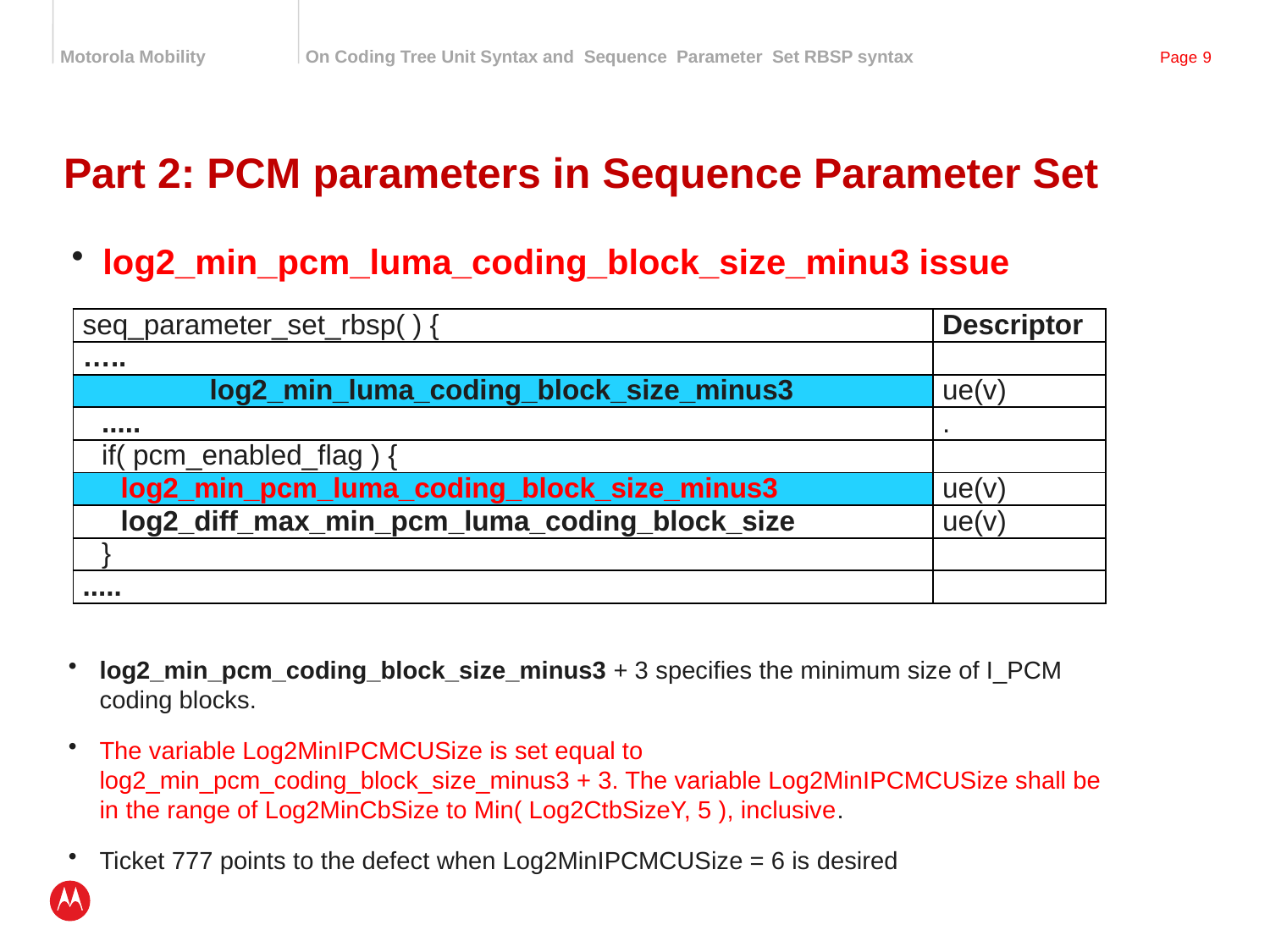

# Part 2: PCM parameters in Sequence Parameter Set
log2_min_pcm_luma_coding_block_size_minu3 issue

| seq\_parameter\_set\_rbsp( ) { | Descriptor |
| --- | --- |
| ….. |  |
| log2\_min\_luma\_coding\_block\_size\_minus3 | ue(v) |
| ..... | . |
| if( pcm\_enabled\_flag ) { |  |
| log2\_min\_pcm\_luma\_coding\_block\_size\_minus3 | ue(v) |
| log2\_diff\_max\_min\_pcm\_luma\_coding\_block\_size | ue(v) |
| } |  |
| ..... |  |
log2_min_pcm_coding_block_size_minus3 + 3 specifies the minimum size of I_PCM coding blocks.
The variable Log2MinIPCMCUSize is set equal to log2_min_pcm_coding_block_size_minus3 + 3. The variable Log2MinIPCMCUSize shall be in the range of Log2MinCbSize to Min( Log2CtbSizeY, 5 ), inclusive.
Ticket 777 points to the defect when Log2MinIPCMCUSize = 6 is desired